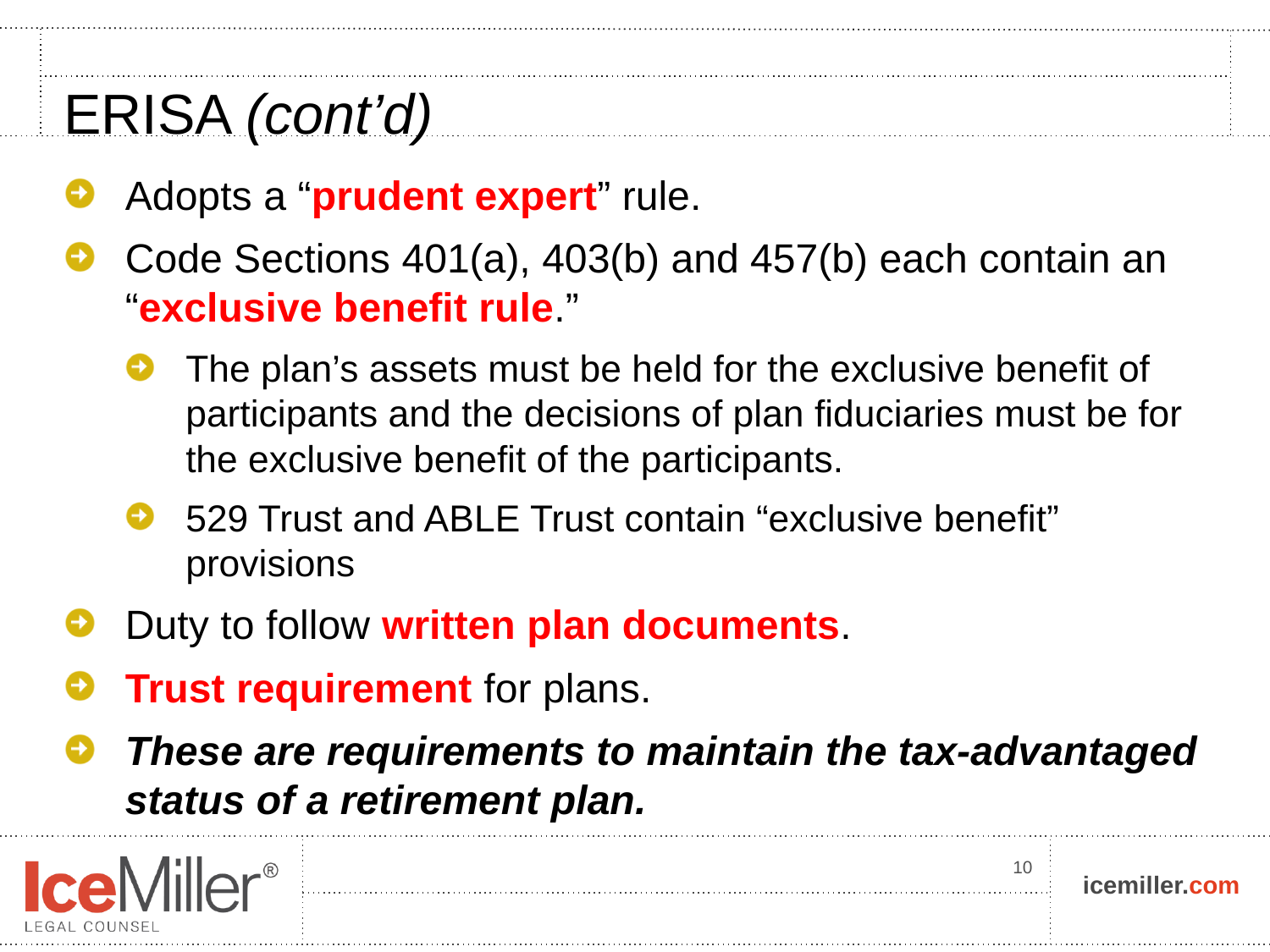

# ERISA (cont’d)
Adopts a “prudent expert” rule.
Code Sections 401(a), 403(b) and 457(b) each contain an “exclusive benefit rule.”
The plan’s assets must be held for the exclusive benefit of participants and the decisions of plan fiduciaries must be for the exclusive benefit of the participants.
529 Trust and ABLE Trust contain “exclusive benefit” provisions
Duty to follow written plan documents.
Trust requirement for plans.
These are requirements to maintain the tax-advantaged status of a retirement plan.
10